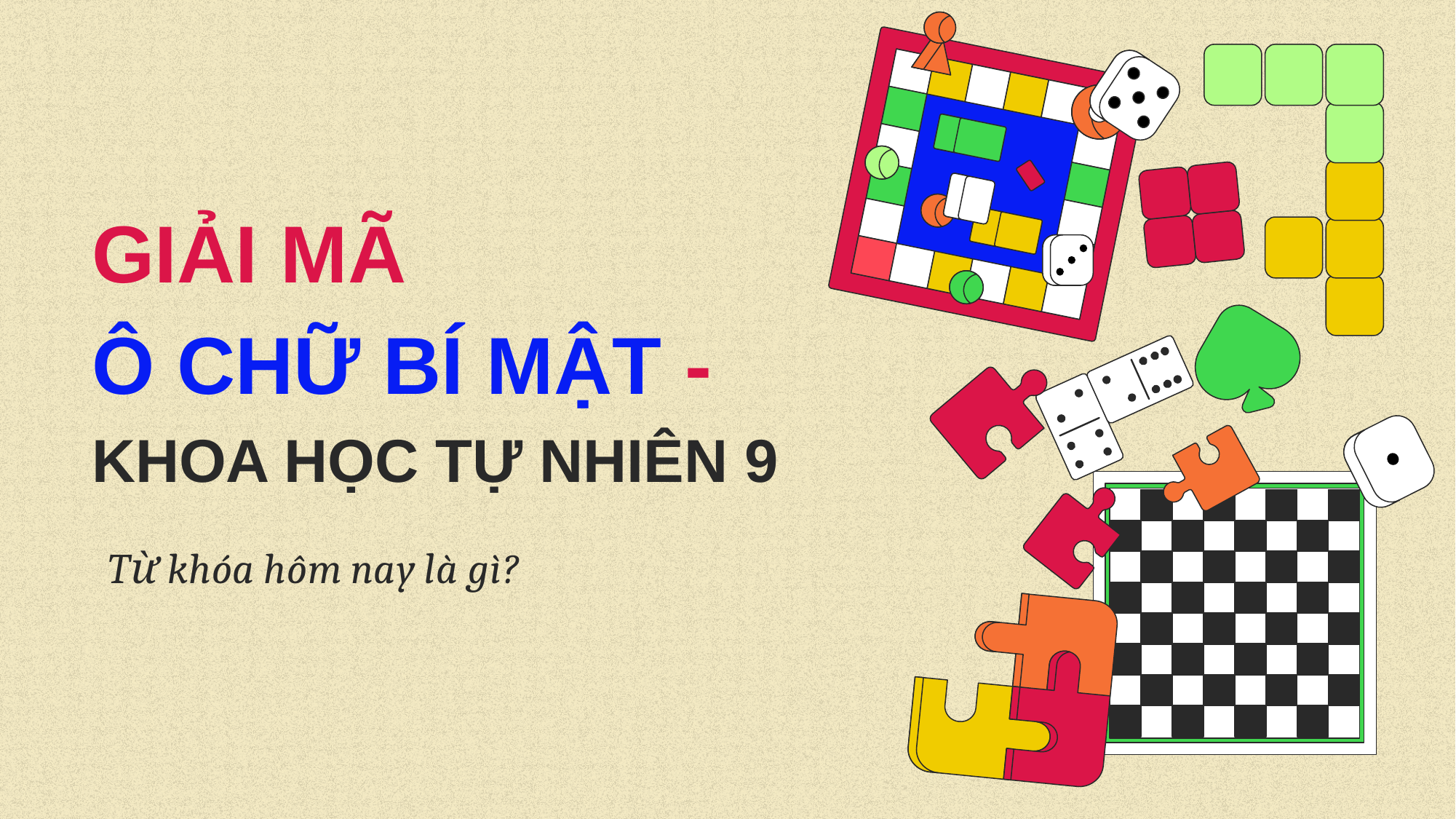

# GIẢI MÃ Ô CHỮ BÍ MẬT - KHOA HỌC TỰ NHIÊN 9

Từ khóa hôm nay là gì?